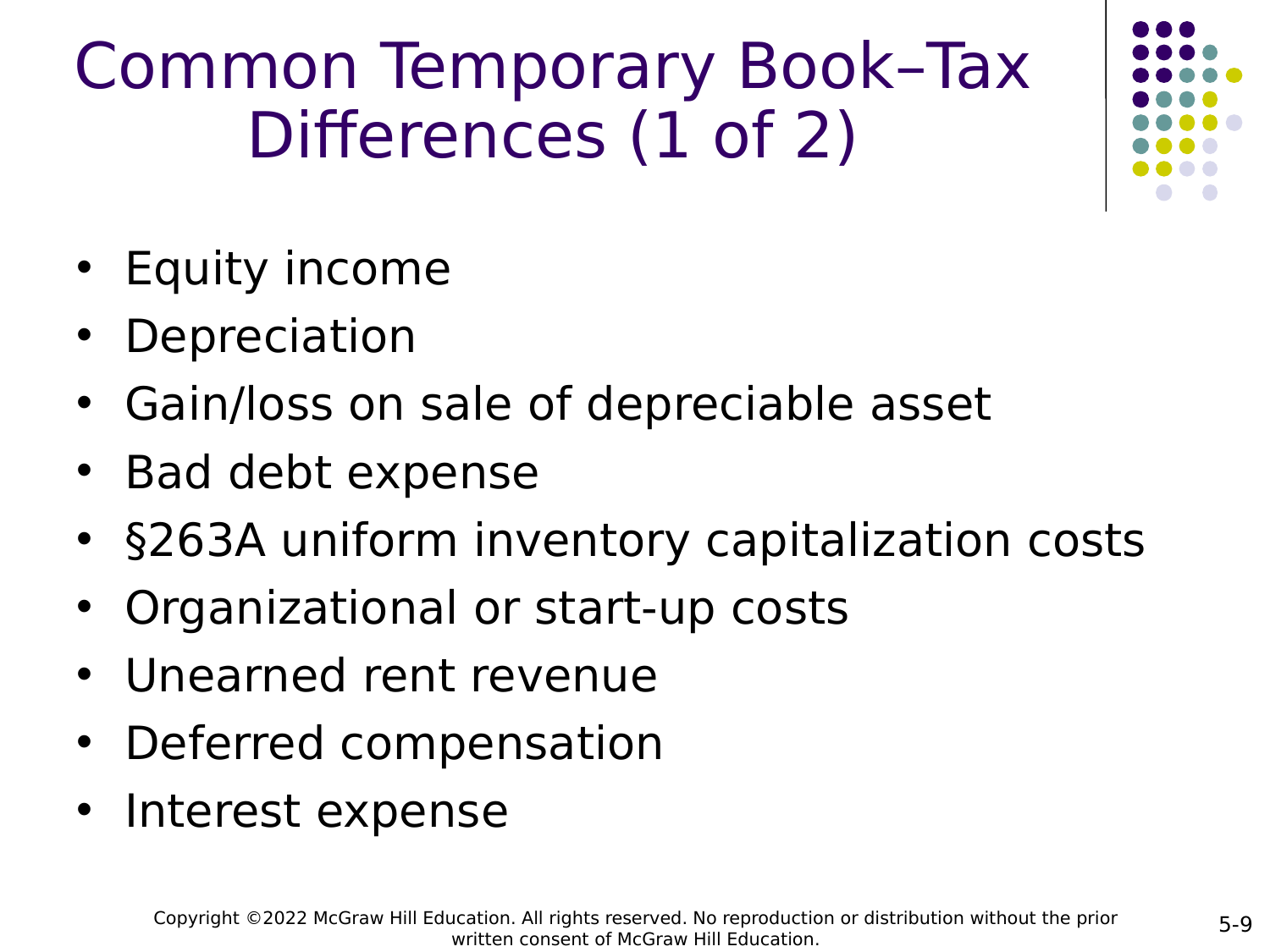

# Common Temporary Book–Tax Differences (1 of 2)
Equity income
Depreciation
Gain/loss on sale of depreciable asset
Bad debt expense
§263A uniform inventory capitalization costs
Organizational or start-up costs
Unearned rent revenue
Deferred compensation
Interest expense
5-9